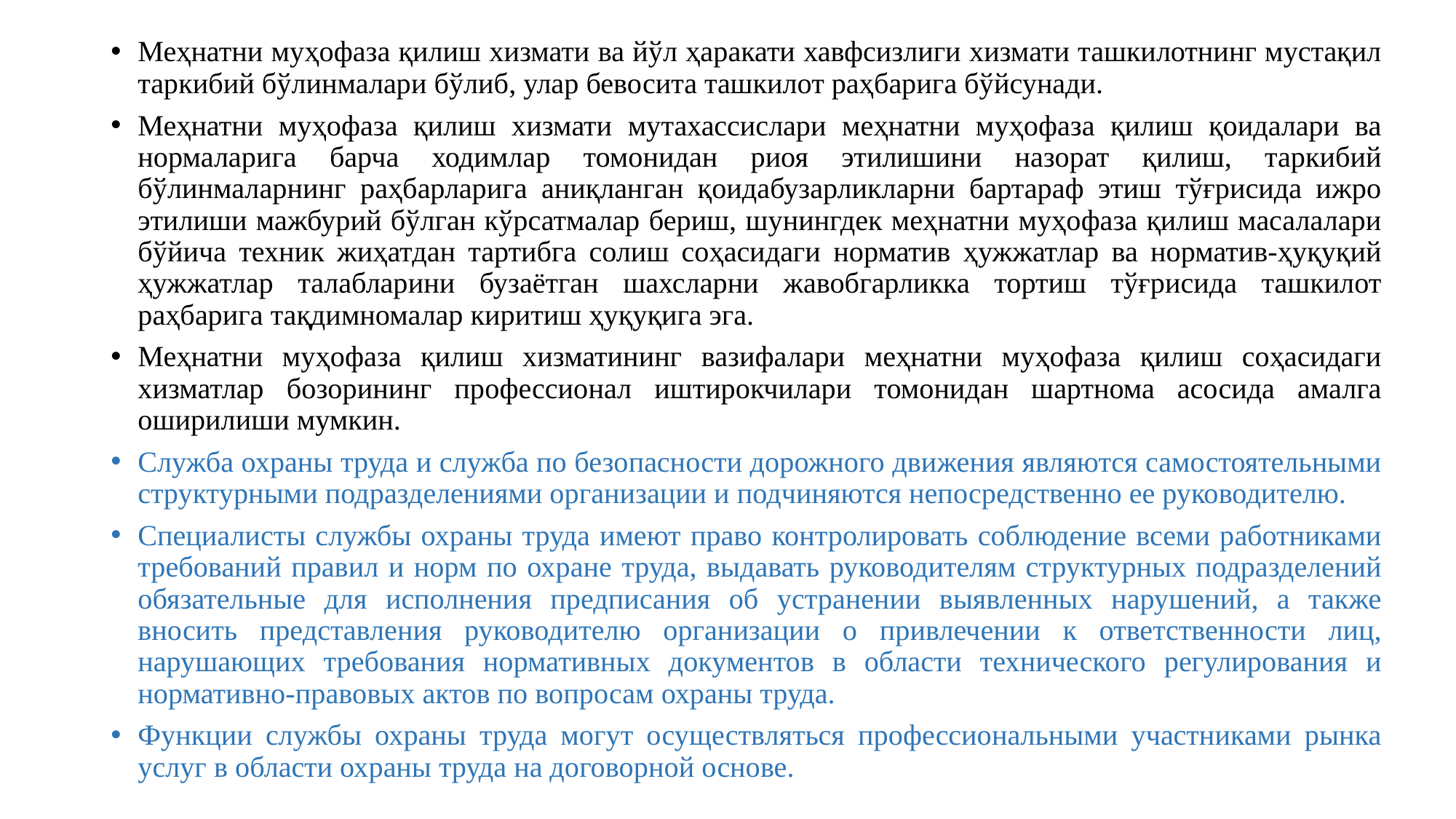

Меҳнатни муҳофаза қилиш хизмати ва йўл ҳаракати хавфсизлиги хизмати ташкилотнинг мустақил таркибий бўлинмалари бўлиб, улар бевосита ташкилот раҳбарига бўйсунади.
Меҳнатни муҳофаза қилиш хизмати мутахассислари меҳнатни муҳофаза қилиш қоидалари ва нормаларига барча ходимлар томонидан риоя этилишини назорат қилиш, таркибий бўлинмаларнинг раҳбарларига аниқланган қоидабузарликларни бартараф этиш тўғрисида ижро этилиши мажбурий бўлган кўрсатмалар бериш, шунингдек меҳнатни муҳофаза қилиш масалалари бўйича техник жиҳатдан тартибга солиш соҳасидаги норматив ҳужжатлар ва норматив-ҳуқуқий ҳужжатлар талабларини бузаётган шахсларни жавобгарликка тортиш тўғрисида ташкилот раҳбарига тақдимномалар киритиш ҳуқуқига эга.
Меҳнатни муҳофаза қилиш хизматининг вазифалари меҳнатни муҳофаза қилиш соҳасидаги хизматлар бозорининг профессионал иштирокчилари томонидан шартнома асосида амалга оширилиши мумкин.
Служба охраны труда и служба по безопасности дорожного движения являются самостоятельными структурными подразделениями организации и подчиняются непосредственно ее руководителю.
Специалисты службы охраны труда имеют право контролировать соблюдение всеми работниками требований правил и норм по охране труда, выдавать руководителям структурных подразделений обязательные для исполнения предписания об устранении выявленных нарушений, а также вносить представления руководителю организации о привлечении к ответственности лиц, нарушающих требования нормативных документов в области технического регулирования и нормативно-правовых актов по вопросам охраны труда.
Функции службы охраны труда могут осуществляться профессиональными участниками рынка услуг в области охраны труда на договорной основе.